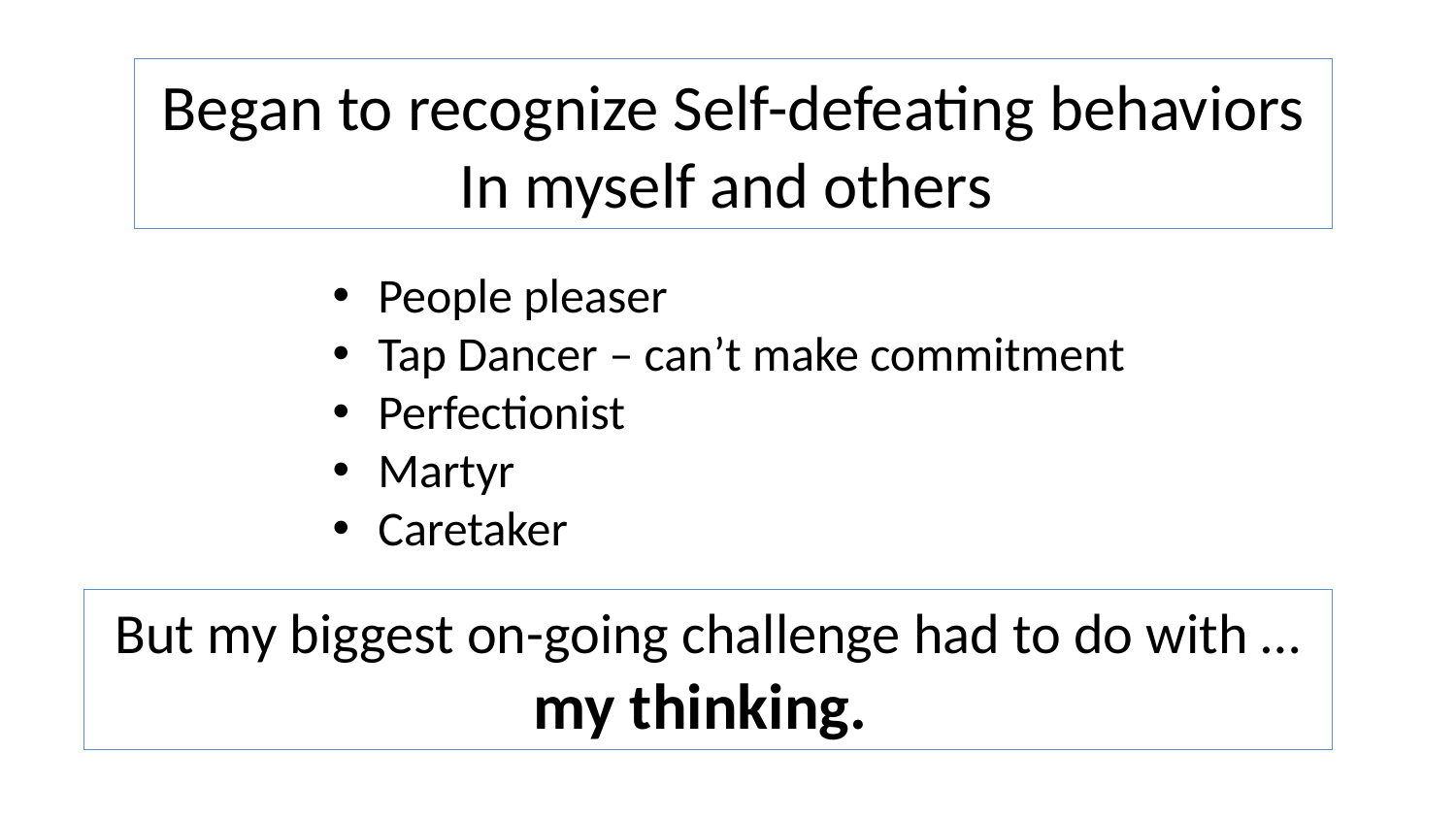

Began to recognize Self-defeating behaviors In myself and others
People pleaser
Tap Dancer – can’t make commitment
Perfectionist
Martyr
Caretaker
But my biggest on-going challenge had to do with … my thinking.